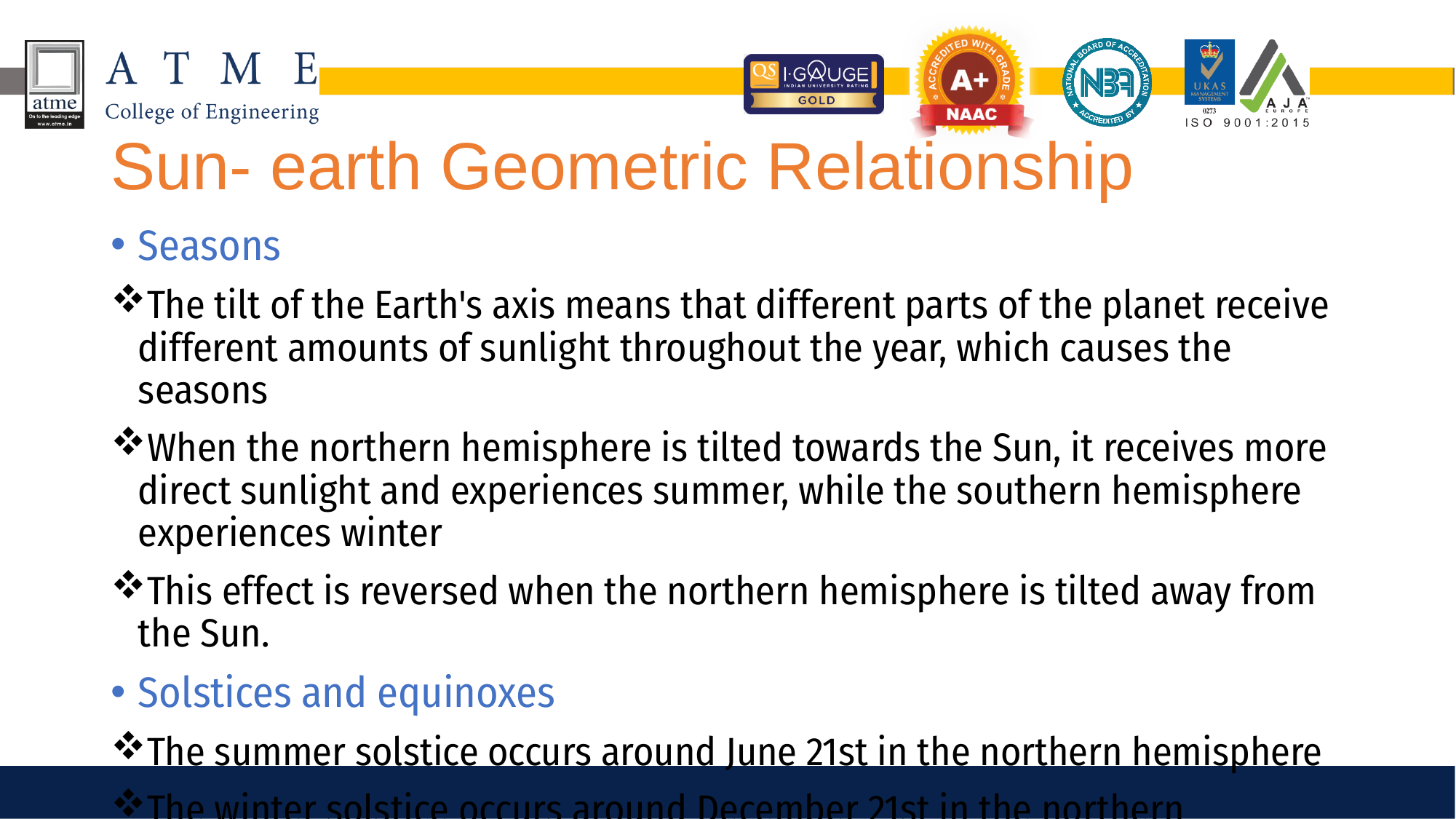

# Sun- earth Geometric Relationship
Seasons
The tilt of the Earth's axis means that different parts of the planet receive different amounts of sunlight throughout the year, which causes the seasons
When the northern hemisphere is tilted towards the Sun, it receives more direct sunlight and experiences summer, while the southern hemisphere experiences winter
This effect is reversed when the northern hemisphere is tilted away from the Sun.
Solstices and equinoxes
The summer solstice occurs around June 21st in the northern hemisphere
The winter solstice occurs around December 21st in the northern hemisphere